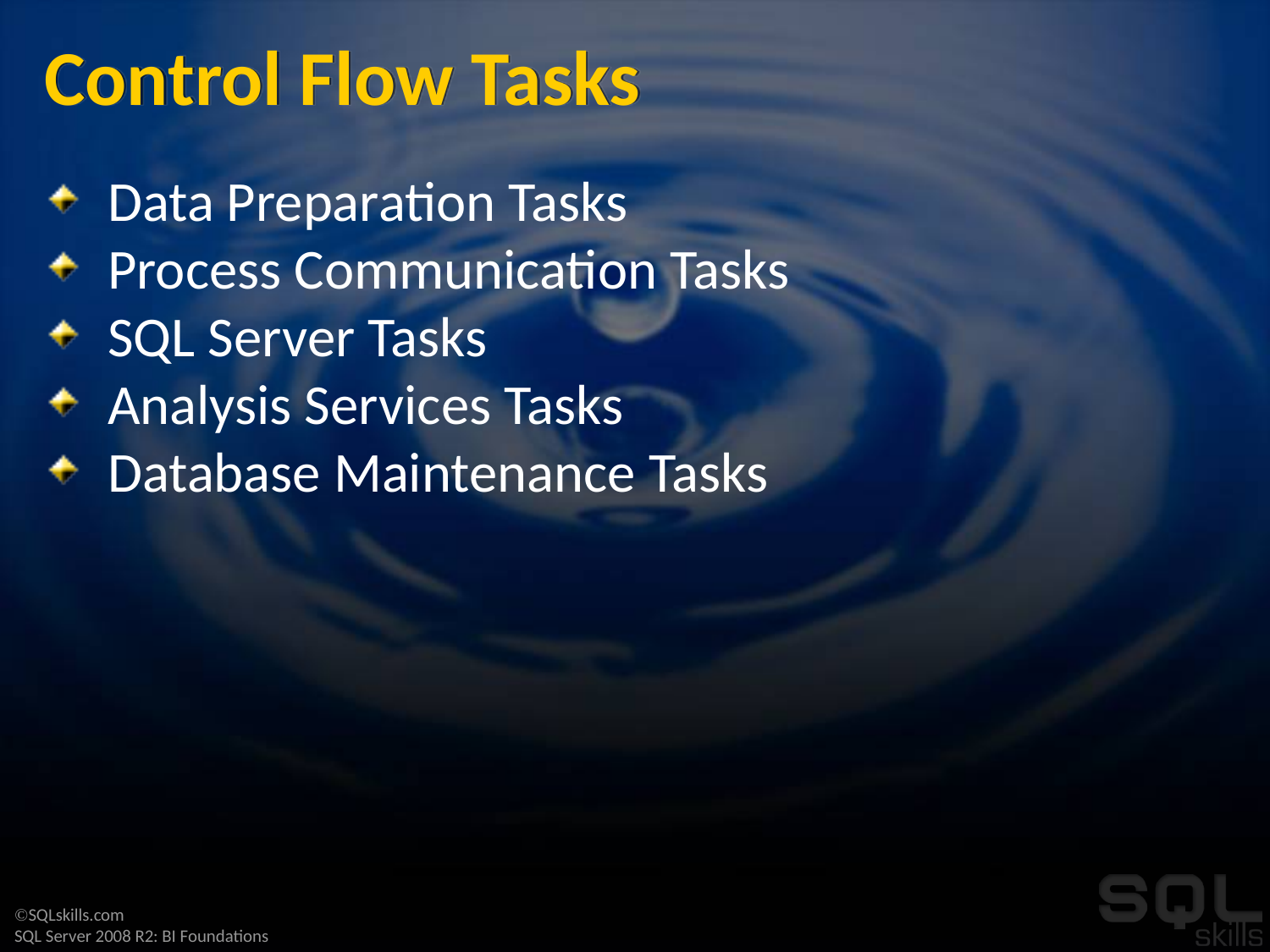

# Control Flow Tasks
Data Preparation Tasks
Process Communication Tasks
SQL Server Tasks
Analysis Services Tasks
Database Maintenance Tasks